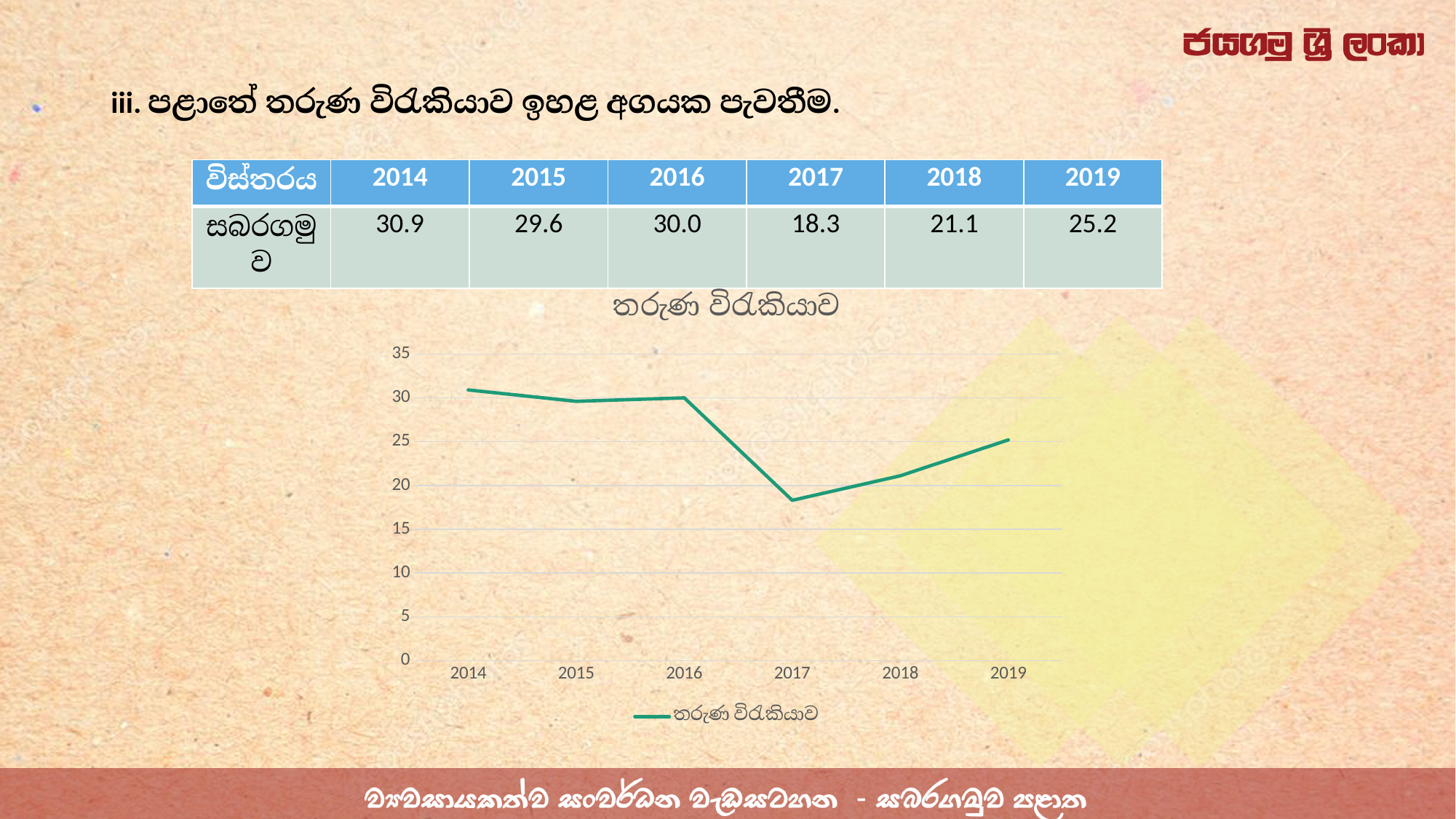

iii. පළාතේ තරුණ විරැකියාව ඉහළ අගයක පැවතීම.

| විස්තරය | 2014 | 2015 | 2016 | 2017 | 2018 | 2019 |
| --- | --- | --- | --- | --- | --- | --- |
| සබරගමුව | 30.9 | 29.6 | 30.0 | 18.3 | 21.1 | 25.2 |

### Chart:

| Category | තරුණ විරැකියාව |
|---|---|
| 2014 | 30.9 |
| 2015 | 29.6 |
| 2016 | 30.0 |
| 2017 | 18.3 |
| 2018 | 21.1 |
| 2019 | 25.2 |